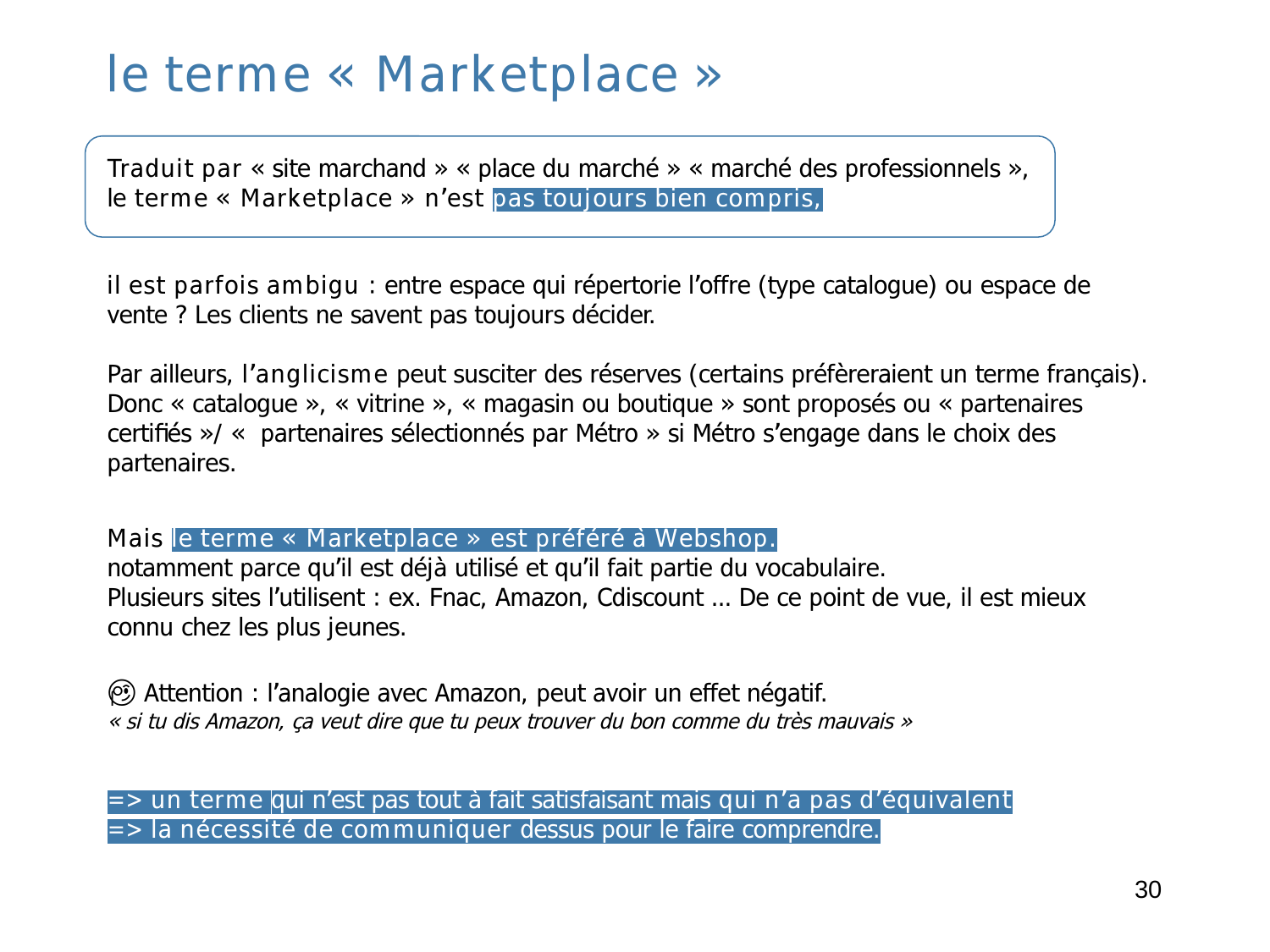

le terme « Marketplace »

Traduit par « site marchand » « place du marché » « marché des professionnels »,
le terme « Marketplace » n’est pas toujours bien compris,.
il est parfois ambigu : entre espace qui répertorie l’offre (type catalogue) ou espace de vente ? Les clients ne savent pas toujours décider.

Par ailleurs, l’anglicisme peut susciter des réserves (certains préfèreraient un terme français). Donc « catalogue », « vitrine », « magasin ou boutique » sont proposés ou « partenaires certifiés »/ «  partenaires sélectionnés par Métro » si Métro s’engage dans le choix des partenaires.
Mais le terme « Marketplace » est préféré à Webshop.
notamment parce qu’il est déjà utilisé et qu’il fait partie du vocabulaire.
Plusieurs sites l’utilisent : ex. Fnac, Amazon, Cdiscount … De ce point de vue, il est mieux connu chez les plus jeunes.

🧐 Attention : l’analogie avec Amazon, peut avoir un effet négatif.
« si tu dis Amazon, ça veut dire que tu peux trouver du bon comme du très mauvais »
=> un terme qui n’est pas tout à fait satisfaisant mais qui n’a pas d’équivalent
=> la nécessité de communiquer dessus pour le faire comprendre.
30